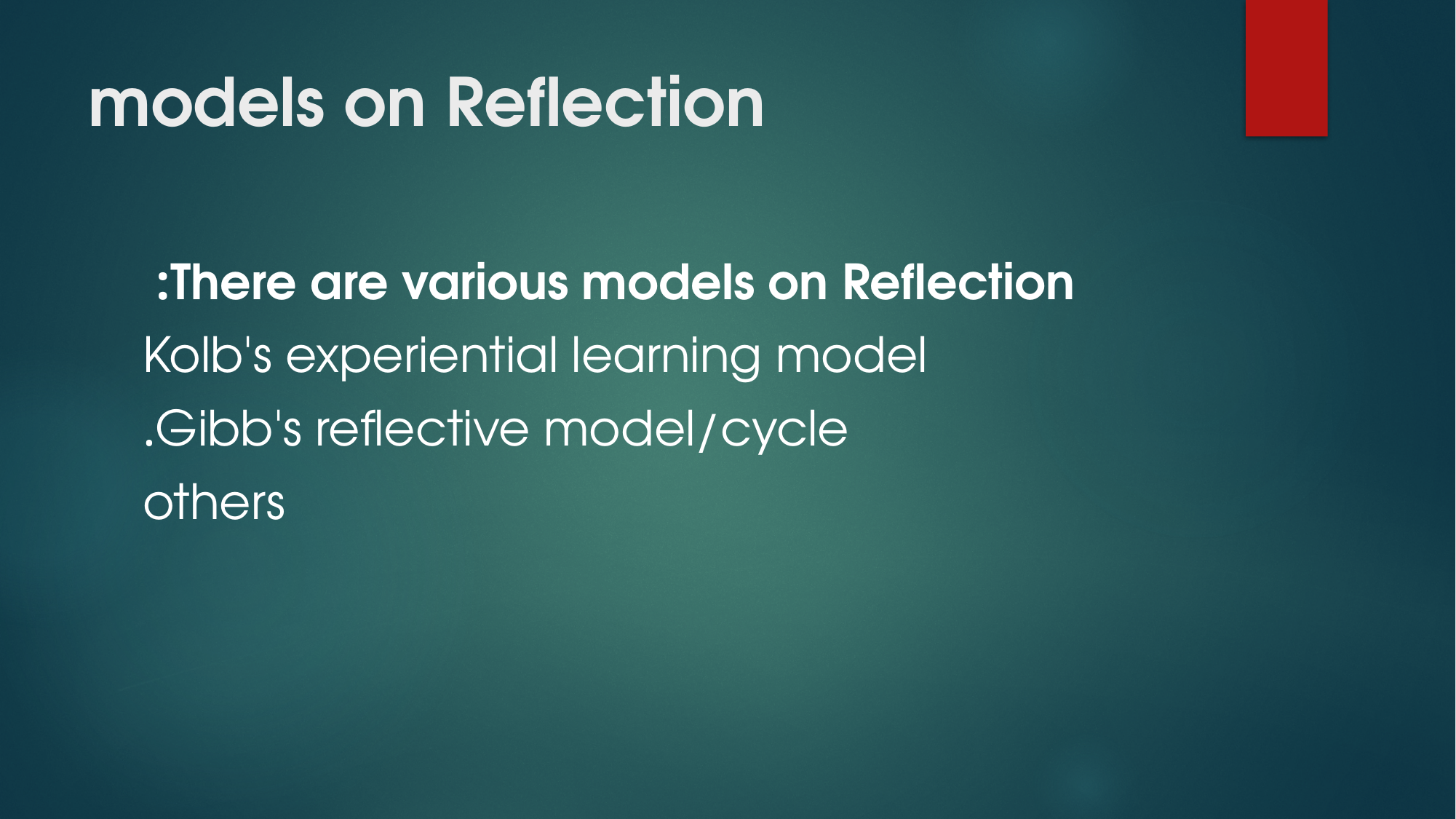

# models on Reflection
There are various models on Reflection:
Kolb's experiential learning model
Gibb's reflective model/cycle.
others